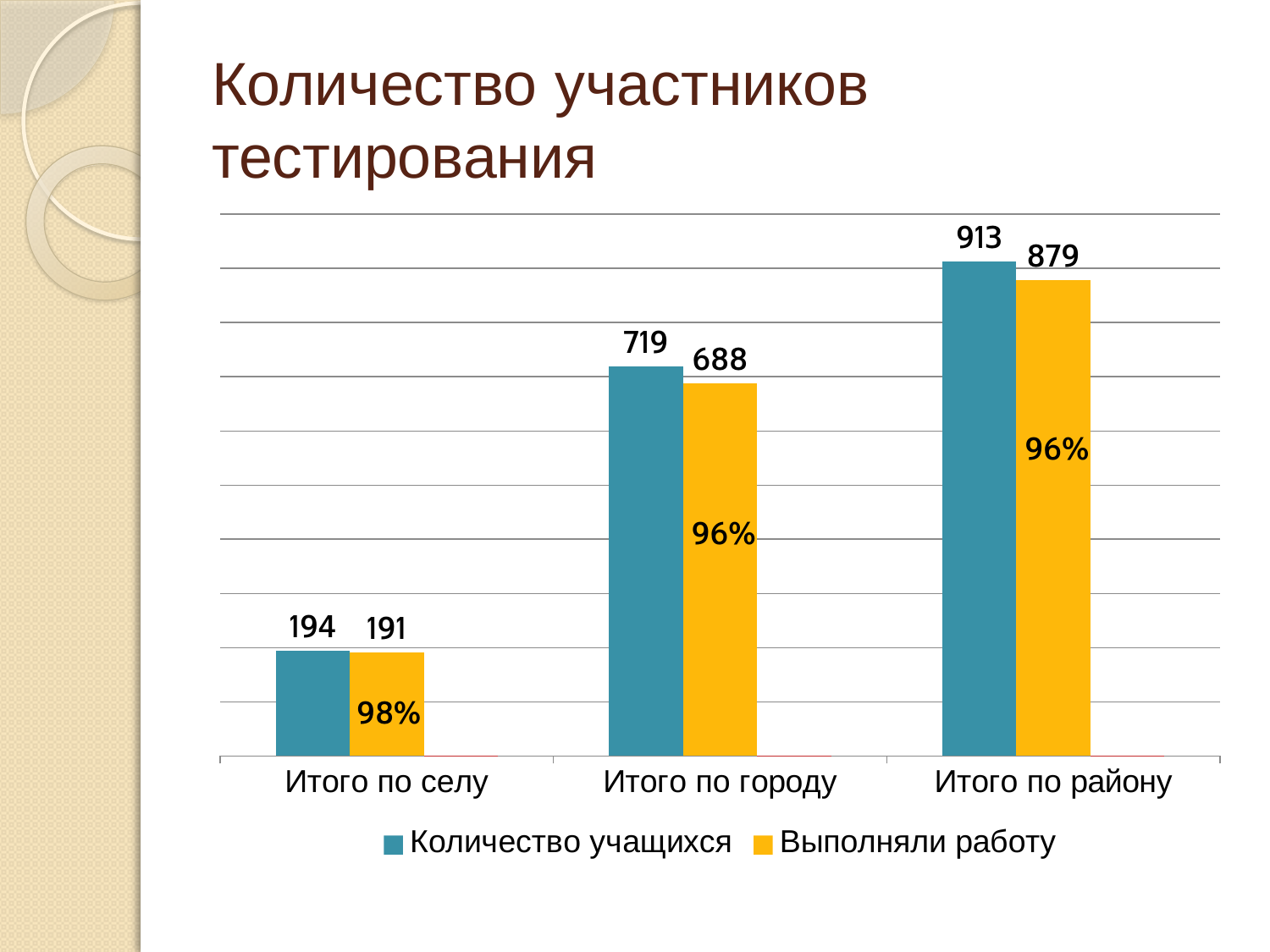

# Количество участников тестирования

### Chart

| Category | Количество учащихся | Выполняли работу | Столбец2 |
|---|---|---|---|
| Итого по селу | 194.0 | 191.0 | 0.9845360824742261 |
| Итого по городу | 719.0 | 688.0 | 0.9568845618915155 |
| Итого по району | 913.0 | 879.0 | 0.9627601314348306 |